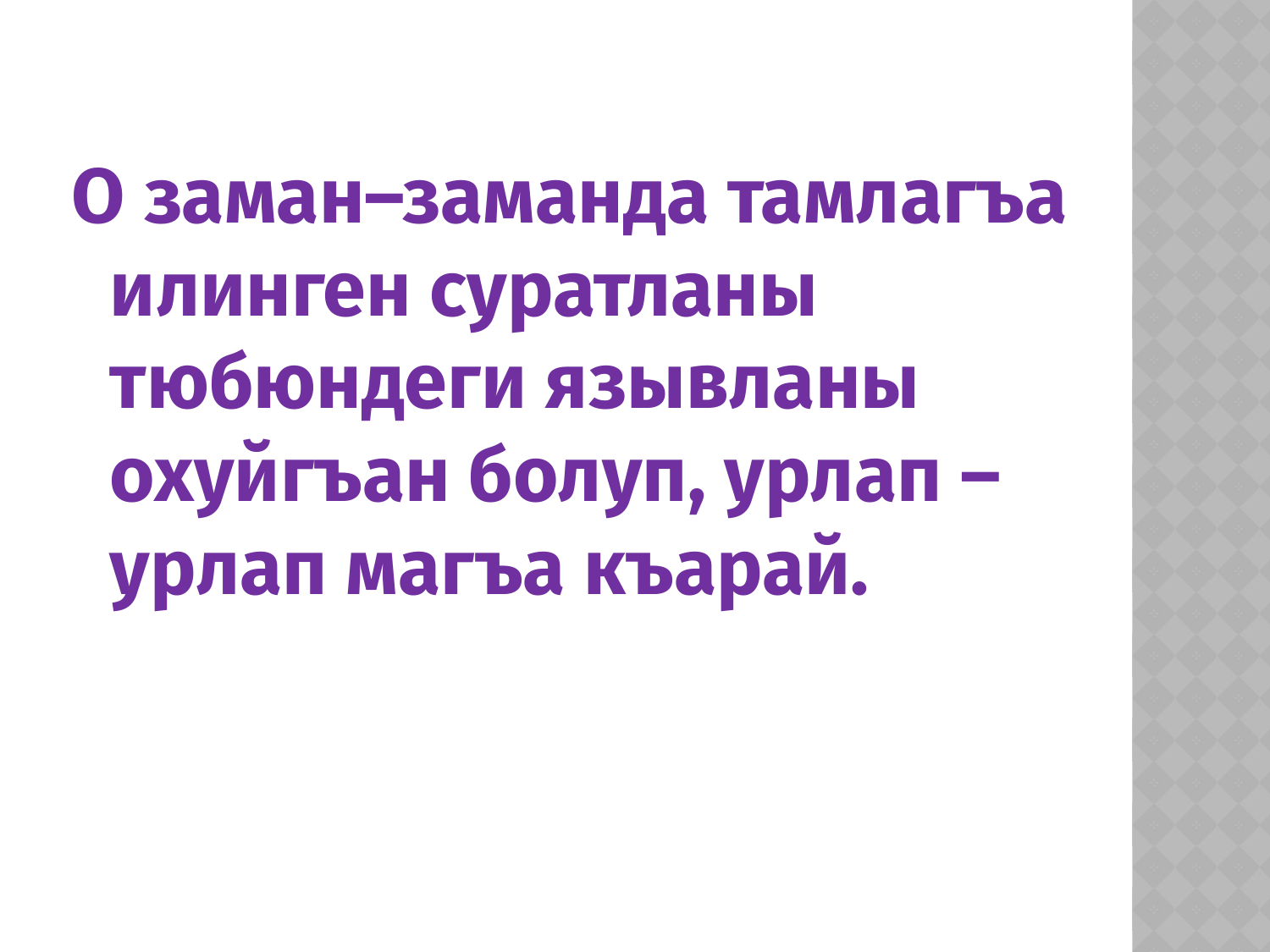

О заман–заманда тамлагъа илинген суратланы тюбюндеги язывланы охуйгъан болуп, урлап – урлап магъа къарай.